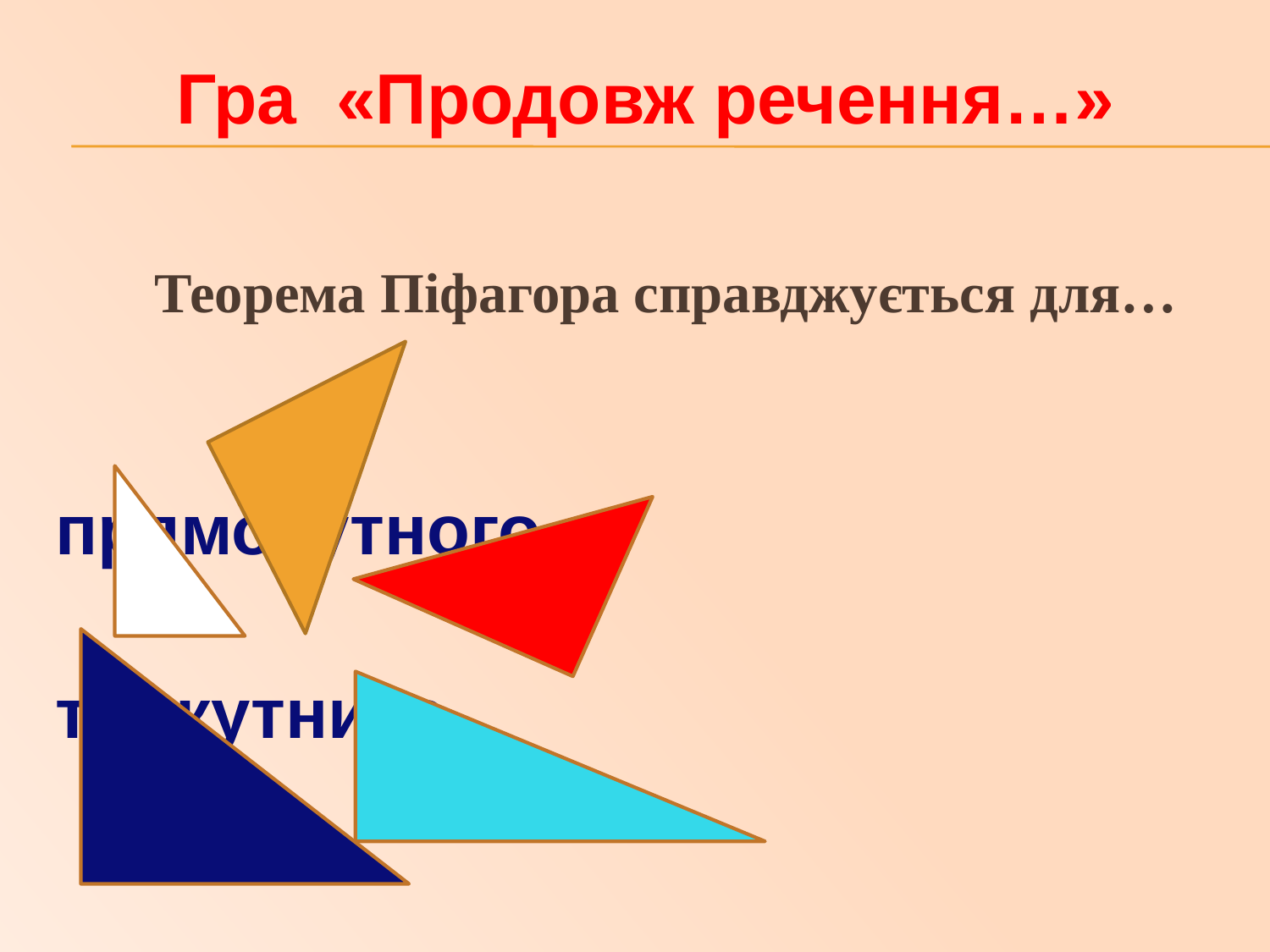

# Гра  «Продовж речення…»
       Теорема Піфагора справджується для…

                                               прямокутного
                                         трикутника